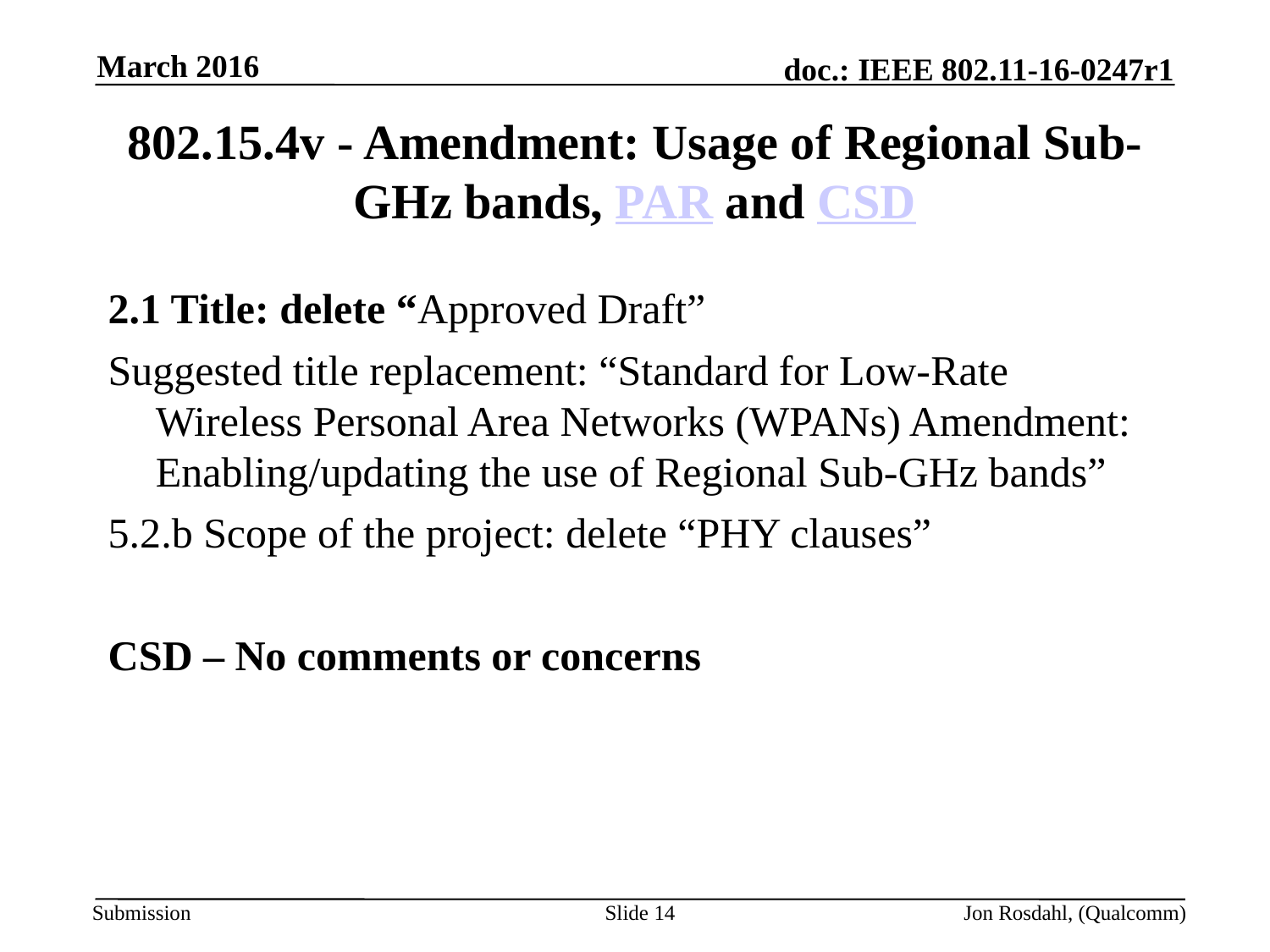

March 2016
# 802.15.4v - Amendment: Usage of Regional Sub-GHz bands, PAR and CSD
2.1 Title: delete “Approved Draft”
Suggested title replacement: “Standard for Low-Rate Wireless Personal Area Networks (WPANs) Amendment: Enabling/updating the use of Regional Sub-GHz bands”
5.2.b Scope of the project: delete “PHY clauses”

CSD – No comments or concerns

Slide 14
Jon Rosdahl, (Qualcomm)